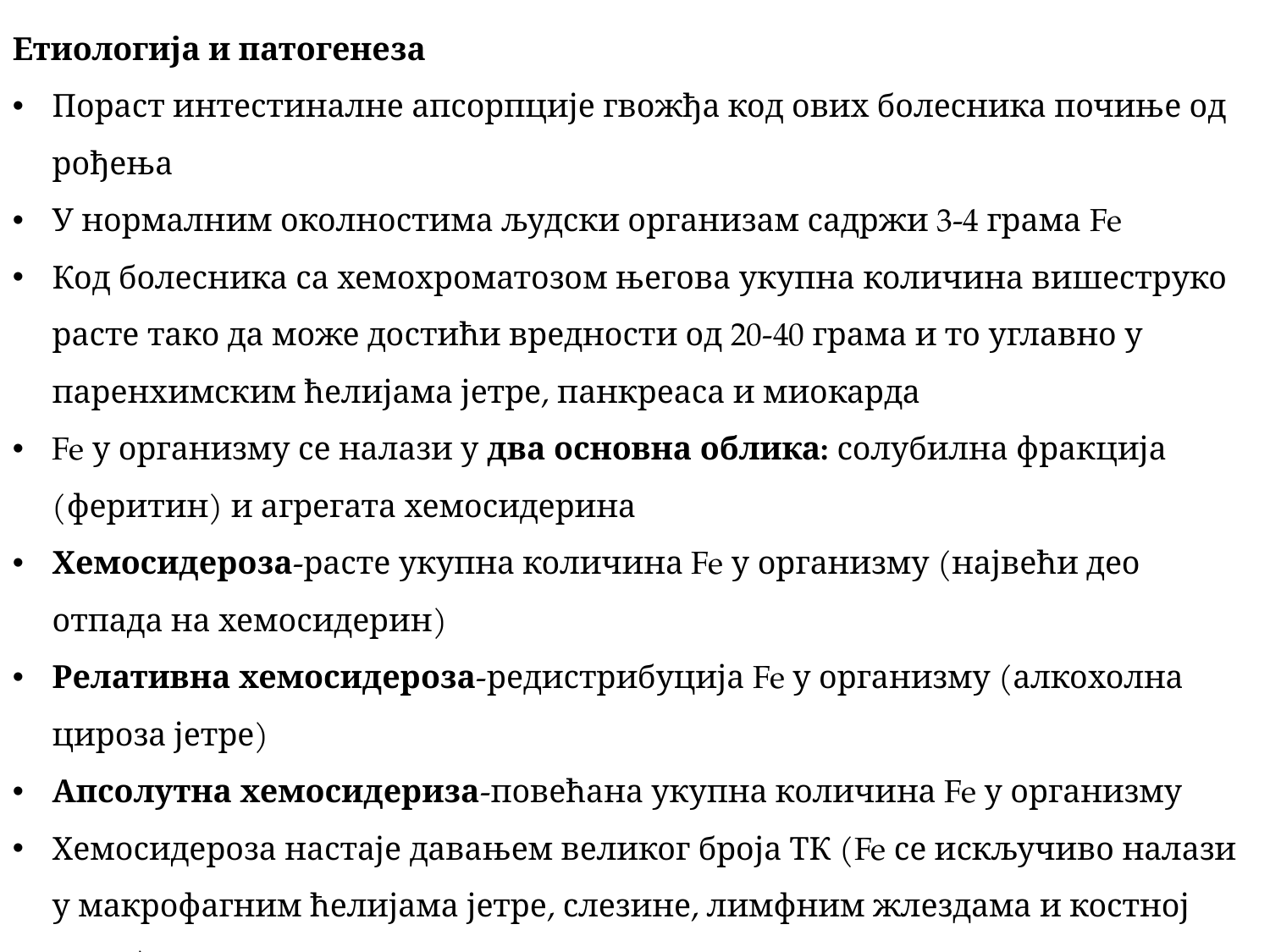

Етиологија и патогенеза
Пораст интестиналне апсорпције гвожђа код ових болесника почиње од рођења
У нормалним околностима људски организам садржи 3-4 грама Fe
Код болесника са хемохроматозом његова укупна количина вишеструко расте тако да може достићи вредности од 20-40 грама и то углавно у паренхимским ћелијама јетре, панкреаса и миокарда
Fe у организму се налази у два основна облика: солубилна фракција (феритин) и агрегата хемосидерина
Хемосидероза-расте укупна количина Fe у организму (највећи део отпада на хемосидерин)
Релативна хемосидероза-редистрибуција Fe у организму (алкохолна цироза јетре)
Апсолутна хемосидериза-повећана укупна количина Fe у организму
Хемосидероза настаје давањем великог броја ТК (Fe се искључиво налази у макрофагним ћелијама јетре, слезине, лимфним жлездама и костној сржи)
Хемохроматоза-Fe се налази у паренхимским ћелијама јетре, панкреаса, …